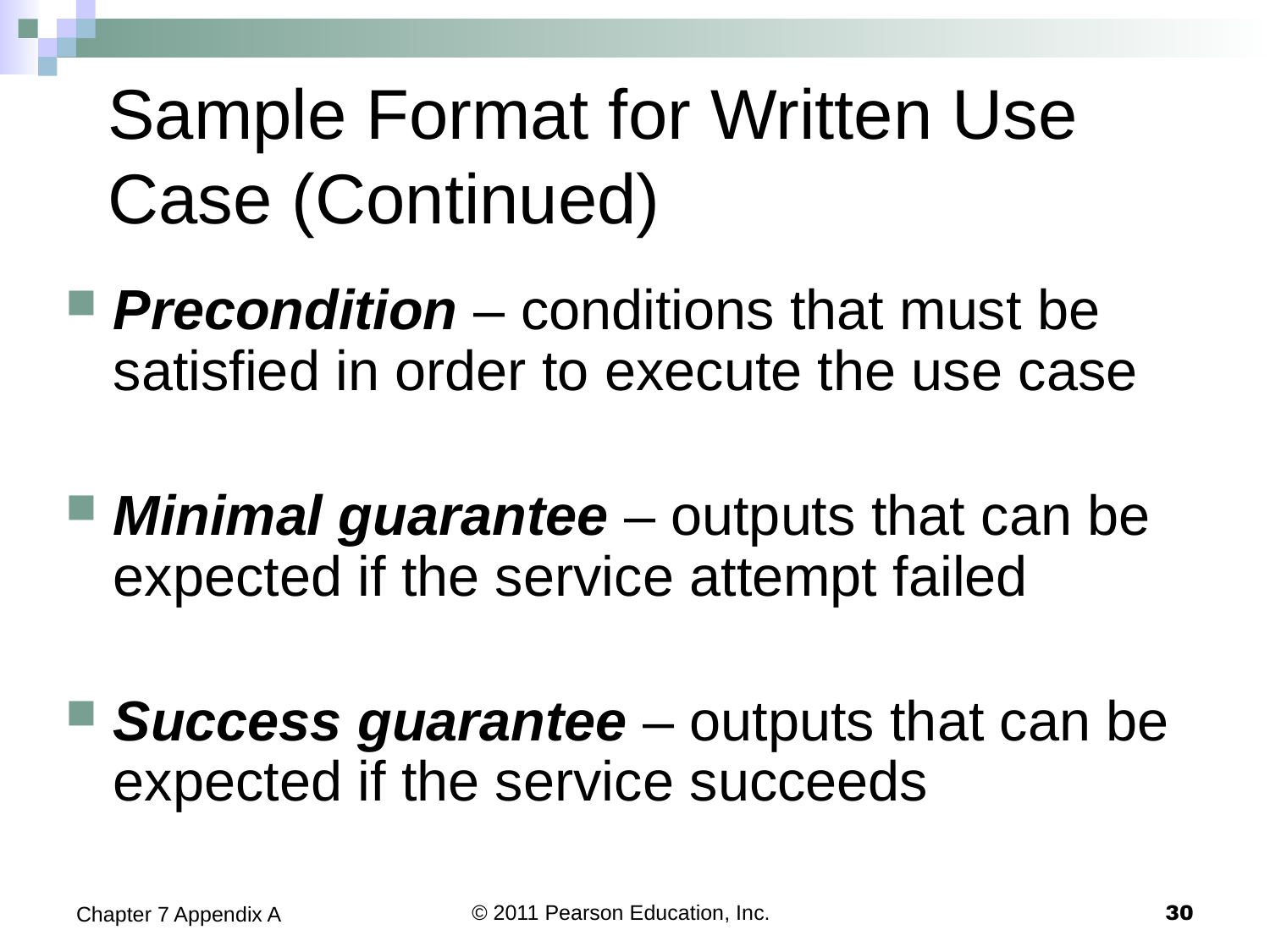

# Sample Format for Written Use Case (Continued)
Precondition – conditions that must be satisfied in order to execute the use case

Minimal guarantee – outputs that can be expected if the service attempt failed

Success guarantee – outputs that can be expected if the service succeeds
Chapter 7 Appendix A
© 2011 Pearson Education, Inc.
30